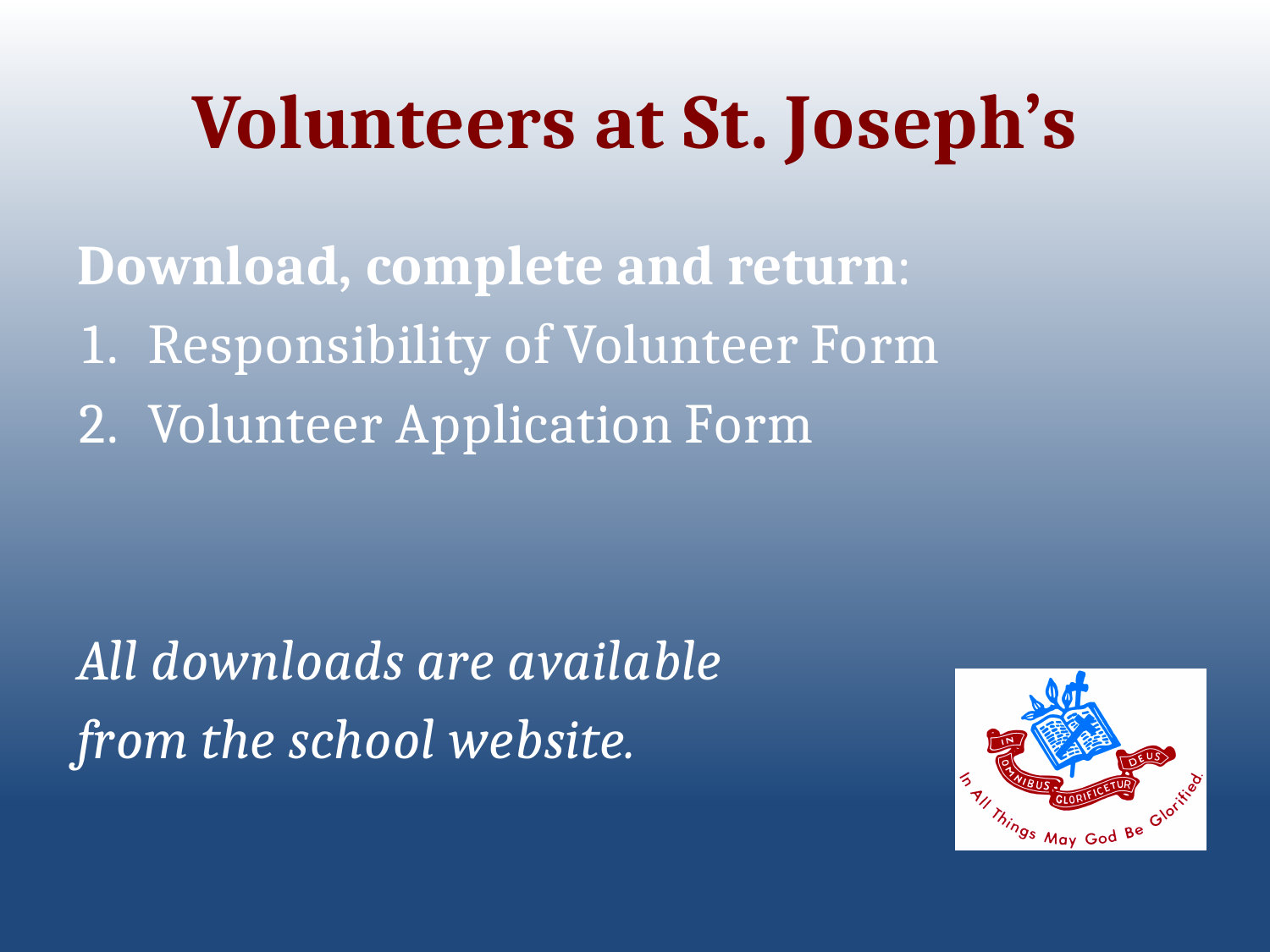

# Volunteers at St. Joseph’s
Download, complete and return:
Responsibility of Volunteer Form
Volunteer Application Form

All downloads are available
from the school website.